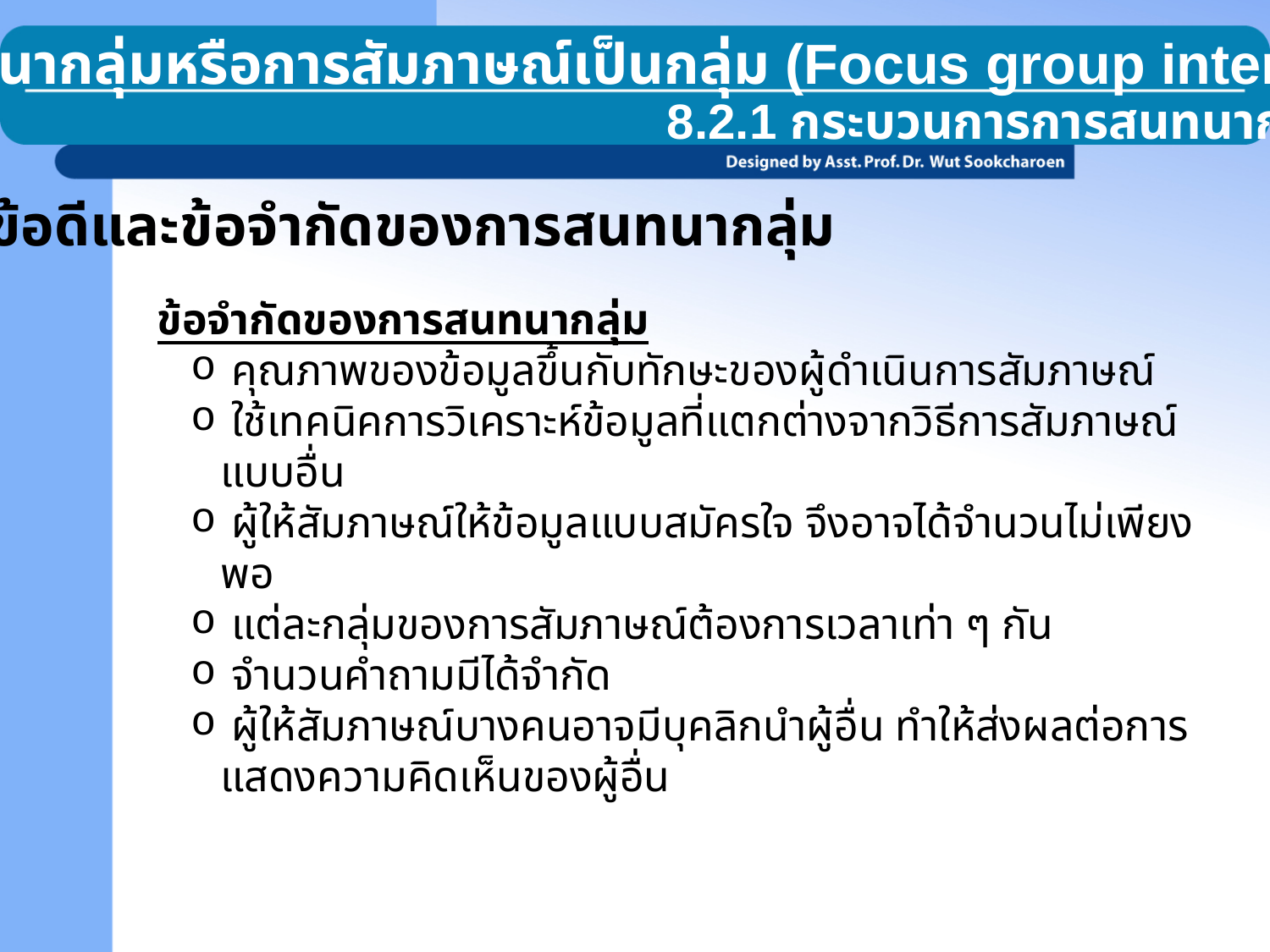

8.2 การสนทนากลุ่มหรือการสัมภาษณ์เป็นกลุ่ม (Focus group interviewing)
8.2.1 กระบวนการการสนทนากลุ่ม
ข้อดีและข้อจำกัดของการสนทนากลุ่ม
ข้อจำกัดของการสนทนากลุ่ม
 คุณภาพของข้อมูลขึ้นกับทักษะของผู้ดำเนินการสัมภาษณ์
 ใช้เทคนิคการวิเคราะห์ข้อมูลที่แตกต่างจากวิธีการสัมภาษณ์แบบอื่น
 ผู้ให้สัมภาษณ์ให้ข้อมูลแบบสมัครใจ จึงอาจได้จำนวนไม่เพียงพอ
 แต่ละกลุ่มของการสัมภาษณ์ต้องการเวลาเท่า ๆ กัน
 จำนวนคำถามมีได้จำกัด
 ผู้ให้สัมภาษณ์บางคนอาจมีบุคลิกนำผู้อื่น ทำให้ส่งผลต่อการแสดงความคิดเห็นของผู้อื่น